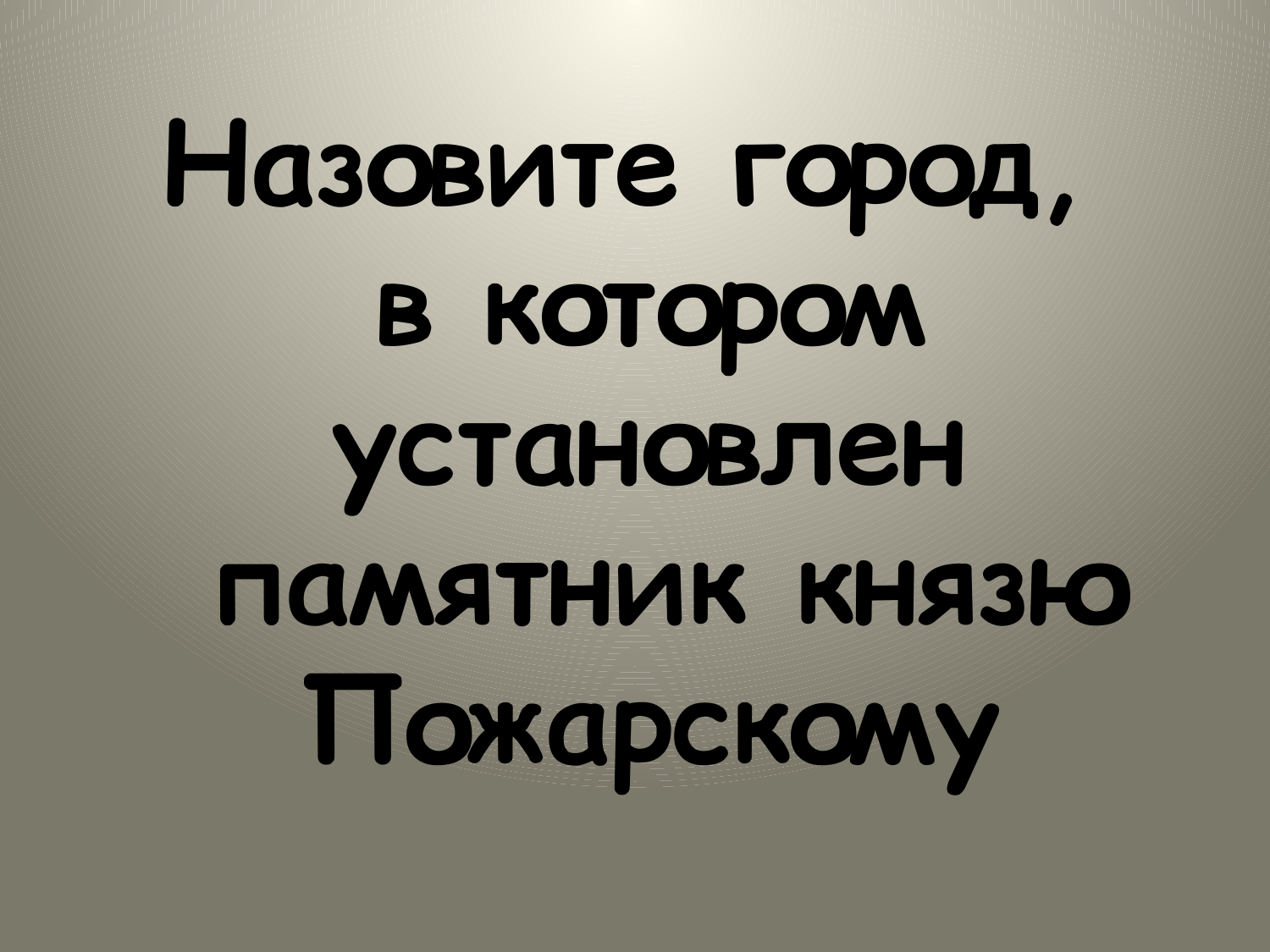

# Назовите город, в котором установлен памятник князю Пожарскому